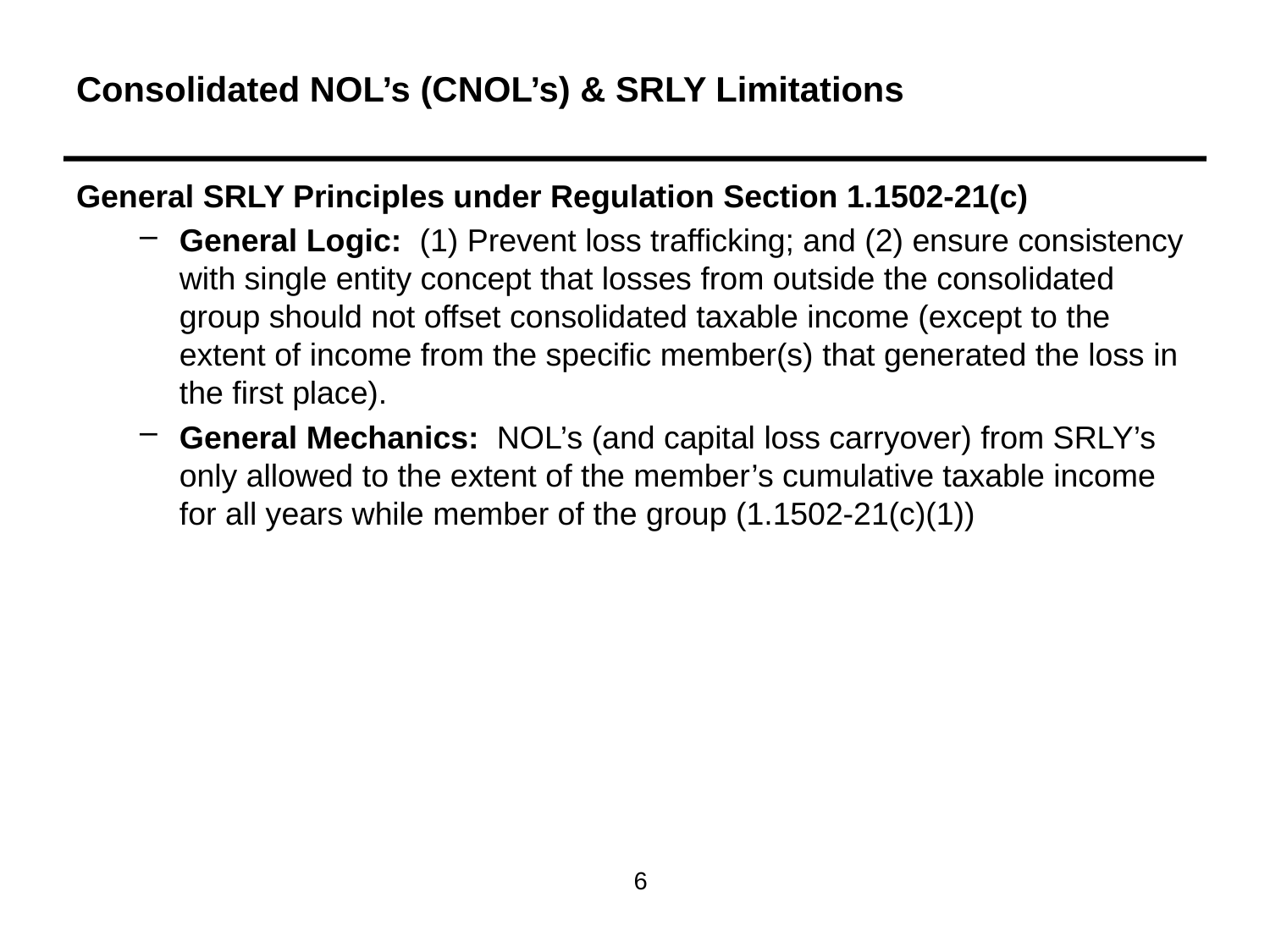

# Consolidated NOL’s (CNOL’s) & SRLY Limitations
General SRLY Principles under Regulation Section 1.1502-21(c)
General Logic:  (1) Prevent loss trafficking; and (2) ensure consistency with single entity concept that losses from outside the consolidated group should not offset consolidated taxable income (except to the extent of income from the specific member(s) that generated the loss in the first place).
General Mechanics:  NOL’s (and capital loss carryover) from SRLY’s only allowed to the extent of the member’s cumulative taxable income for all years while member of the group (1.1502-21(c)(1))

6